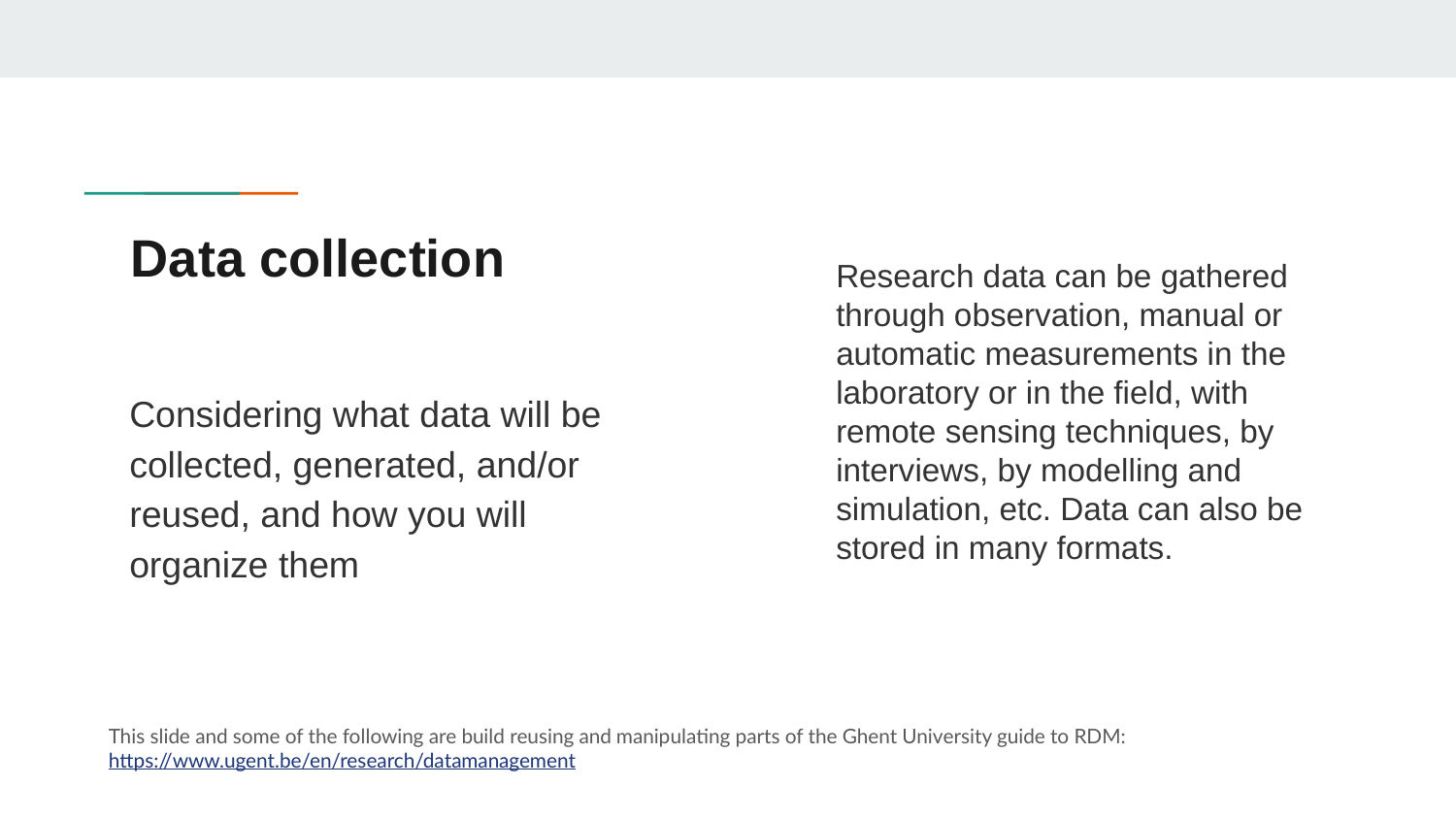

# Data collection
Research data can be gathered through observation, manual or automatic measurements in the laboratory or in the field, with remote sensing techniques, by interviews, by modelling and simulation, etc. Data can also be stored in many formats.
Considering what data will be collected, generated, and/or reused, and how you will organize them
This slide and some of the following are build reusing and manipulating parts of the Ghent University guide to RDM: https://www.ugent.be/en/research/datamanagement